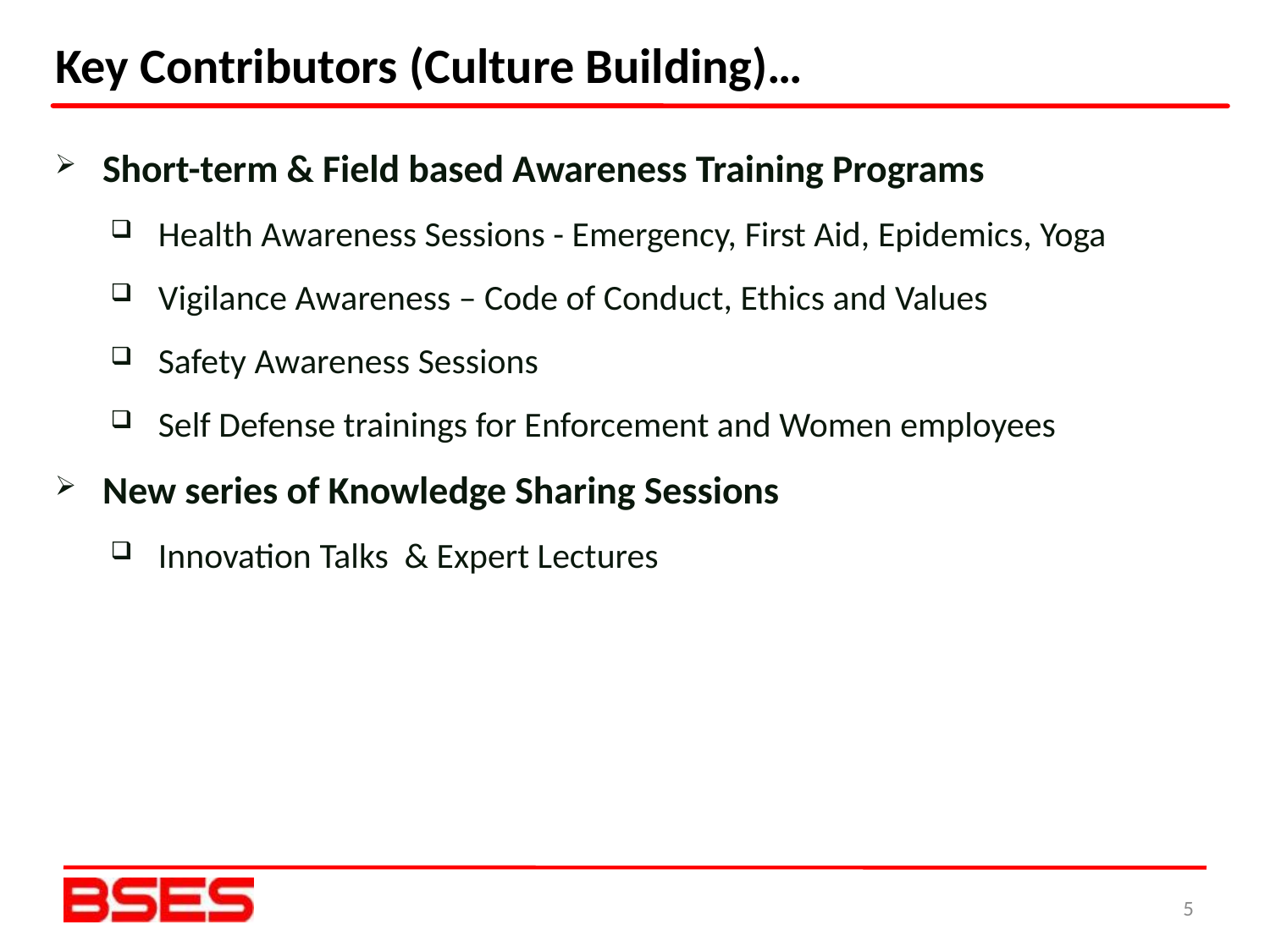

# Key Contributors (Culture Building)…
Short-term & Field based Awareness Training Programs
Health Awareness Sessions - Emergency, First Aid, Epidemics, Yoga
Vigilance Awareness – Code of Conduct, Ethics and Values
Safety Awareness Sessions
Self Defense trainings for Enforcement and Women employees
New series of Knowledge Sharing Sessions
Innovation Talks  & Expert Lectures

5